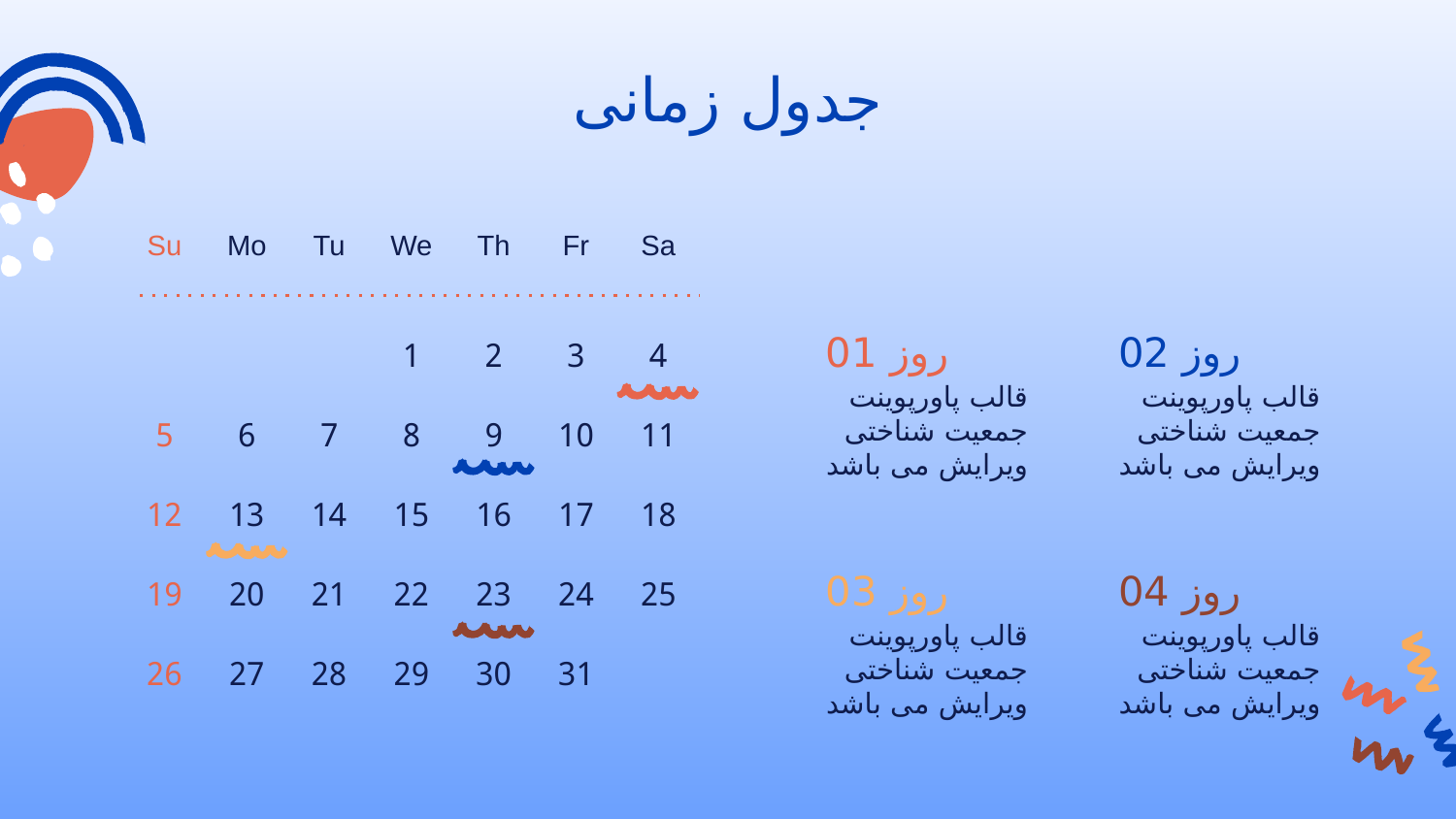

# جدول زمانی
Tu
Th
Fr
Sa
Su
Mo
We
روز 01
روز 02
1
2
3
4
قالب پاورپوینت جمعیت شناختی ویرایش می باشد
قالب پاورپوینت جمعیت شناختی ویرایش می باشد

5
6
7
8
9
10
11

12
13
14
15
16
17
18
روز 03
روز 04

19
20
21
22
23
24
25
قالب پاورپوینت جمعیت شناختی ویرایش می باشد
قالب پاورپوینت جمعیت شناختی ویرایش می باشد

26
27
28
29
30
31